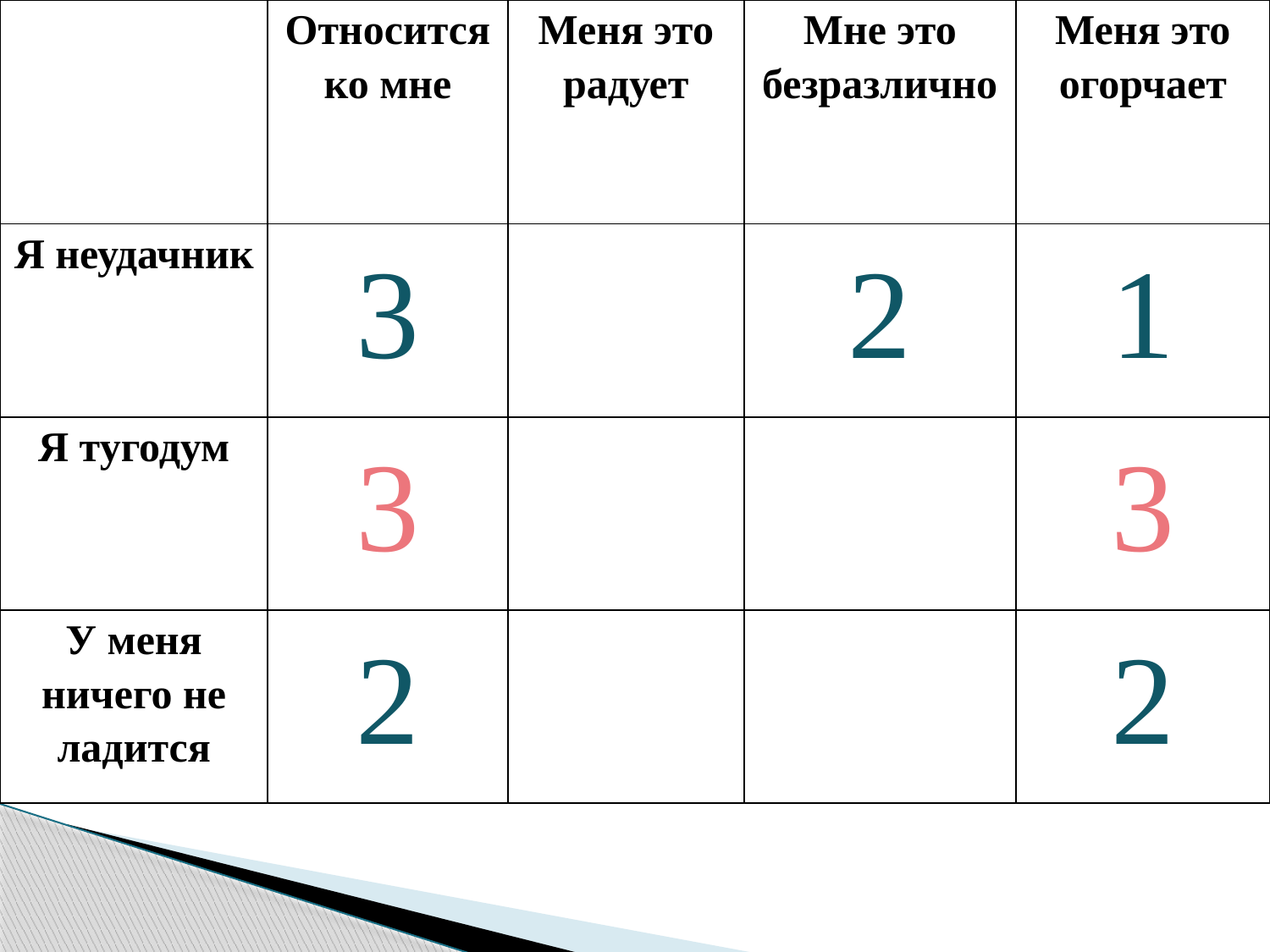

|  | Относится ко мне | Меня это радует | Мне это безразлично | Меня это огорчает |
| --- | --- | --- | --- | --- |
| Я неудачник | 3 |  | 2 | 1 |
| Я тугодум | 3 |  |  | 3 |
| У меня ничего не ладится | 2 |  |  | 2 |